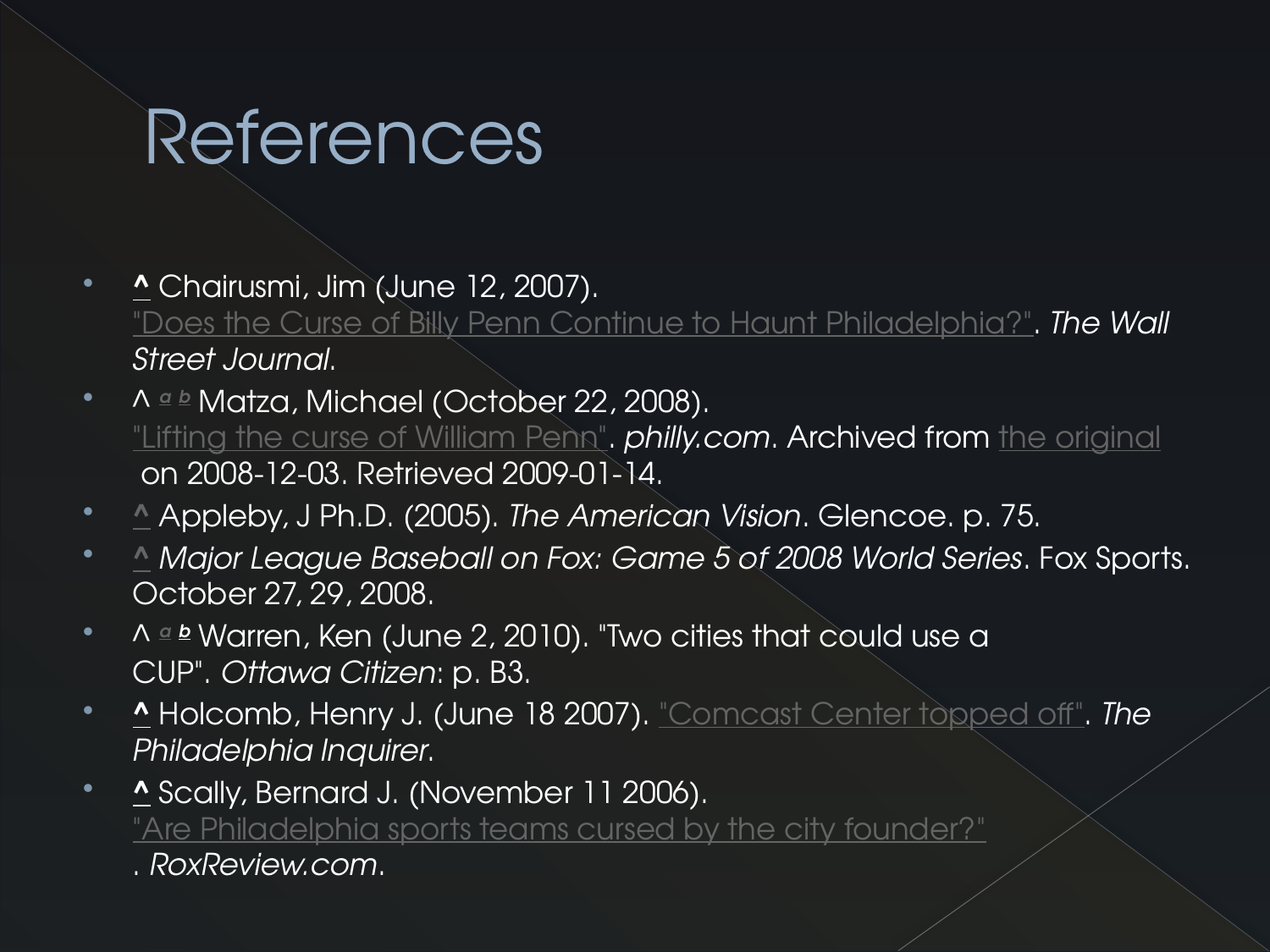

# References
^ Chairusmi, Jim (June 12, 2007). "Does the Curse of Billy Penn Continue to Haunt Philadelphia?". The Wall Street Journal.
^ a b Matza, Michael (October 22, 2008). "Lifting the curse of William Penn". philly.com. Archived from the original on 2008-12-03. Retrieved 2009-01-14.
^ Appleby, J Ph.D. (2005). The American Vision. Glencoe. p. 75.
^ Major League Baseball on Fox: Game 5 of 2008 World Series. Fox Sports. October 27, 29, 2008.
^ a b Warren, Ken (June 2, 2010). "Two cities that could use a CUP". Ottawa Citizen: p. B3.
^ Holcomb, Henry J. (June 18 2007). "Comcast Center topped off". The Philadelphia Inquirer.
^ Scally, Bernard J. (November 11 2006). "Are Philadelphia sports teams cursed by the city founder?". RoxReview.com.